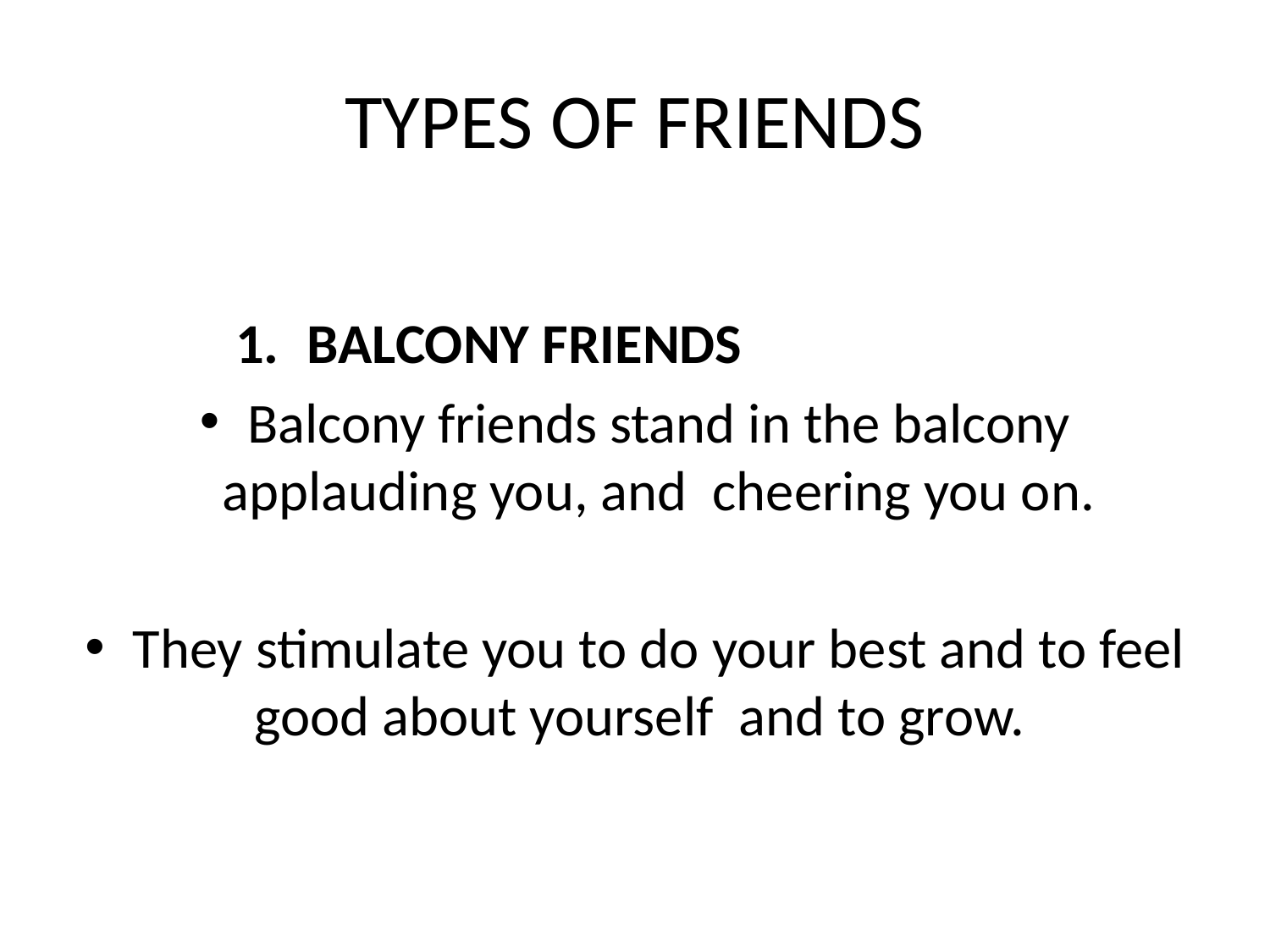

# TYPES OF FRIENDS

BALCONY FRIENDS
Balcony friends stand in the balcony applauding you, and  cheering you on.

They stimulate you to do your best and to feel good about yourself  and to grow.